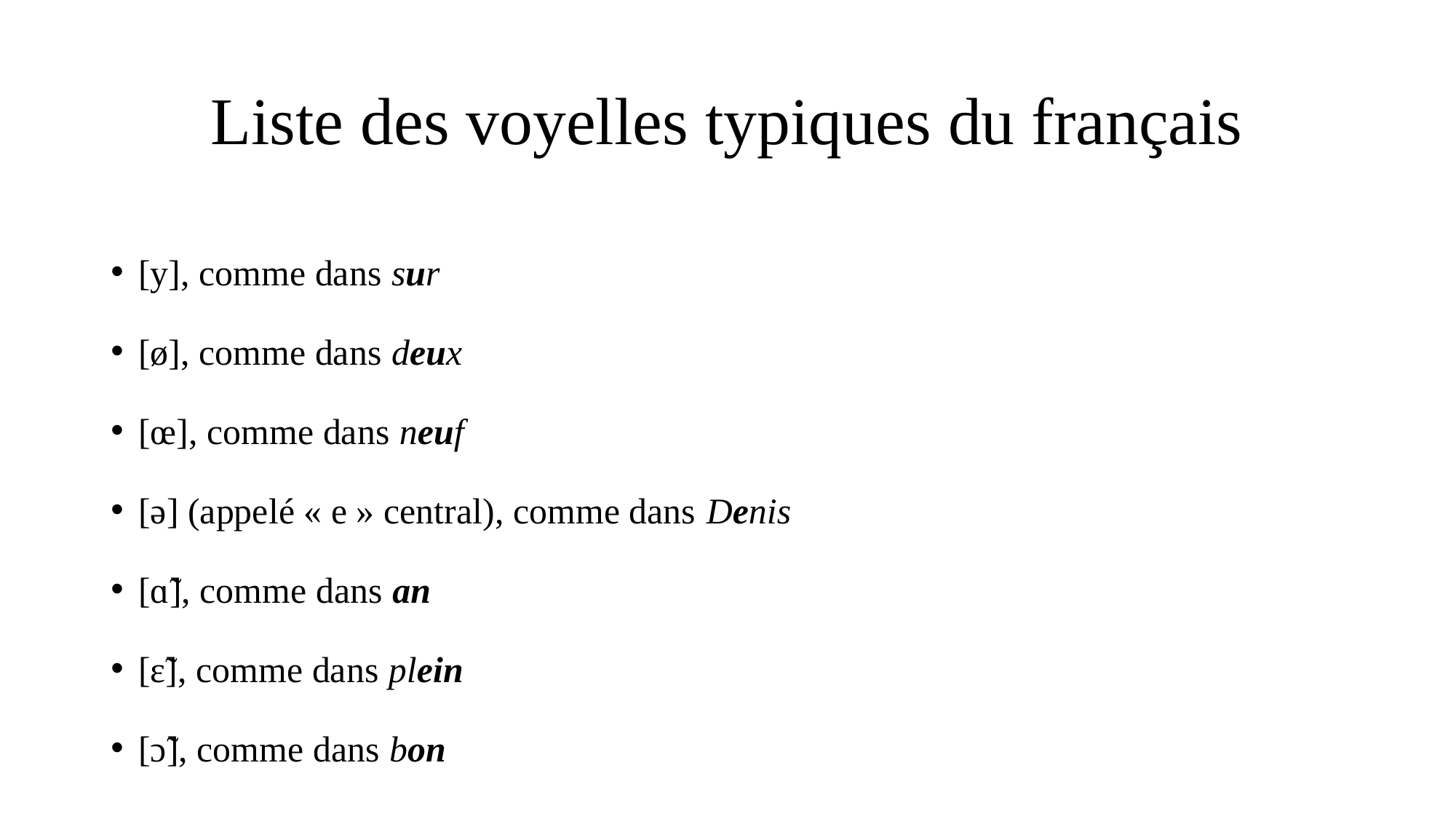

# Liste des voyelles typiques du français
[y], comme dans sur
[ø], comme dans deux
[œ], comme dans neuf
[ə] (appelé « e » central), comme dans Denis
[ɑ̃], comme dans an
[ɛ̃], comme dans plein
[ɔ̃], comme dans bon